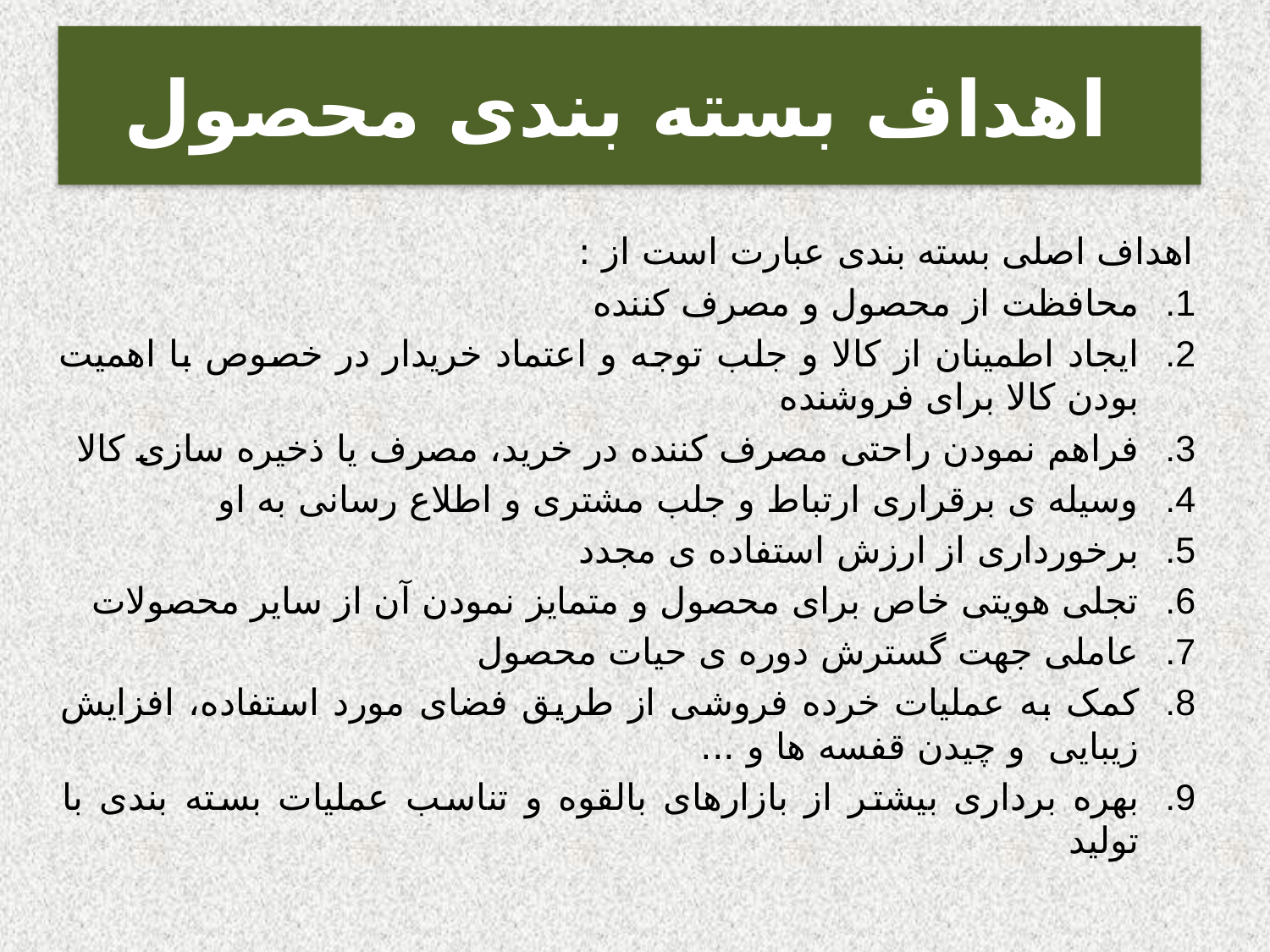

# اهداف بسته بندی محصول
اهداف اصلی بسته بندی عبارت است از :
محافظت از محصول و مصرف کننده
ایجاد اطمینان از کالا و جلب توجه و اعتماد خریدار در خصوص با اهمیت بودن کالا برای فروشنده
فراهم نمودن راحتی مصرف کننده در خرید، مصرف یا ذخیره سازی کالا
وسیله ی برقراری ارتباط و جلب مشتری و اطلاع رسانی به او
برخورداری از ارزش استفاده ی مجدد
تجلی هویتی خاص برای محصول و متمایز نمودن آن از سایر محصولات
عاملی جهت گسترش دوره ی حیات محصول
کمک به عملیات خرده فروشی از طریق فضای مورد استفاده، افزایش زیبایی  و چیدن قفسه ها و ...
بهره برداری بیشتر از بازارهای بالقوه و تناسب عملیات بسته بندی با تولید